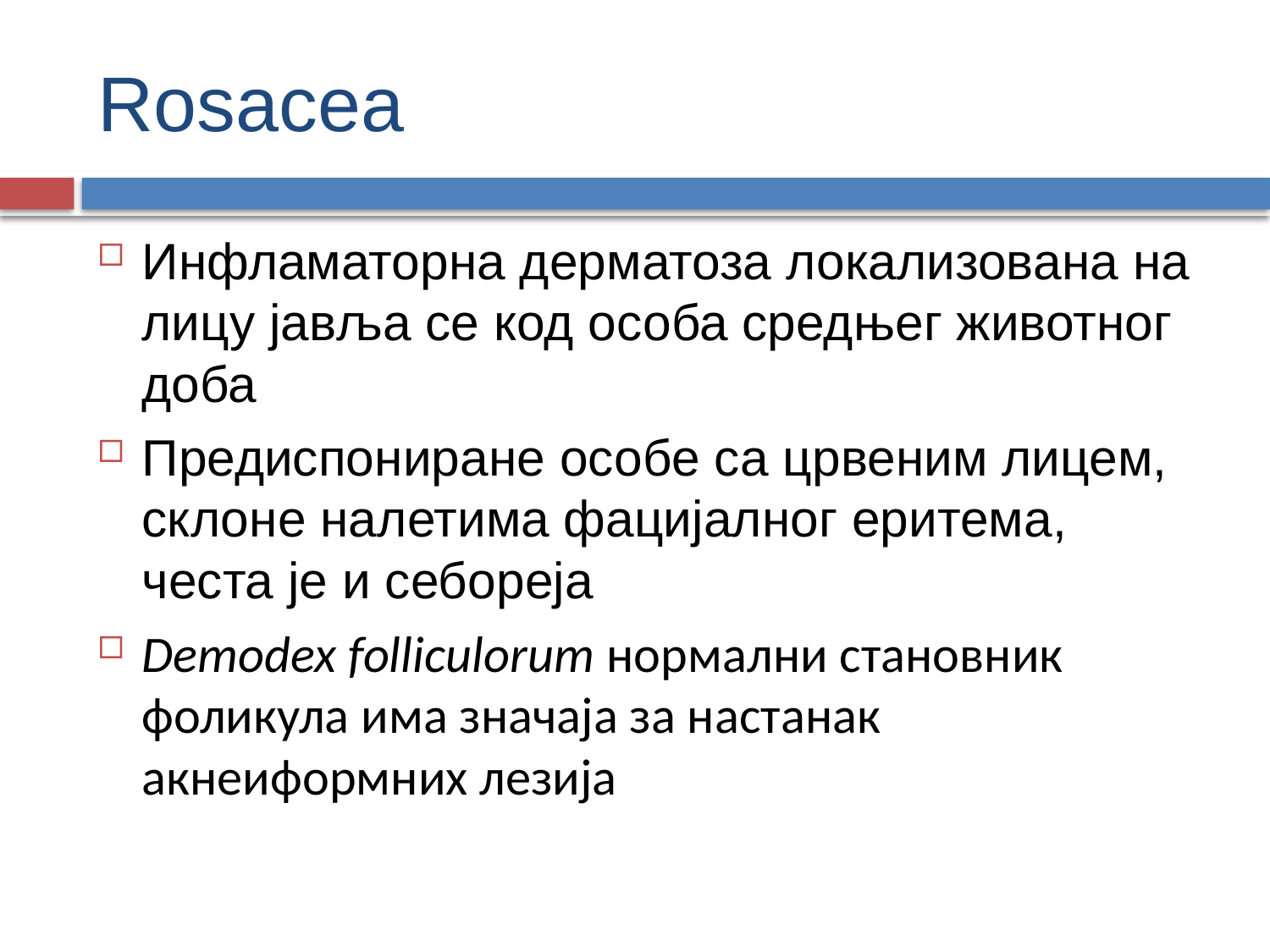

# Rosacea
Инфламаторна дерматоза локализована на лицу јавља се код особа средњег животног доба
Предиспониране особе са црвеним лицем, склоне налетима фацијалног еритема, честа је и себореја
Demodex folliculorum нормални становник фоликула има значаја за настанак акнеиформних лезија